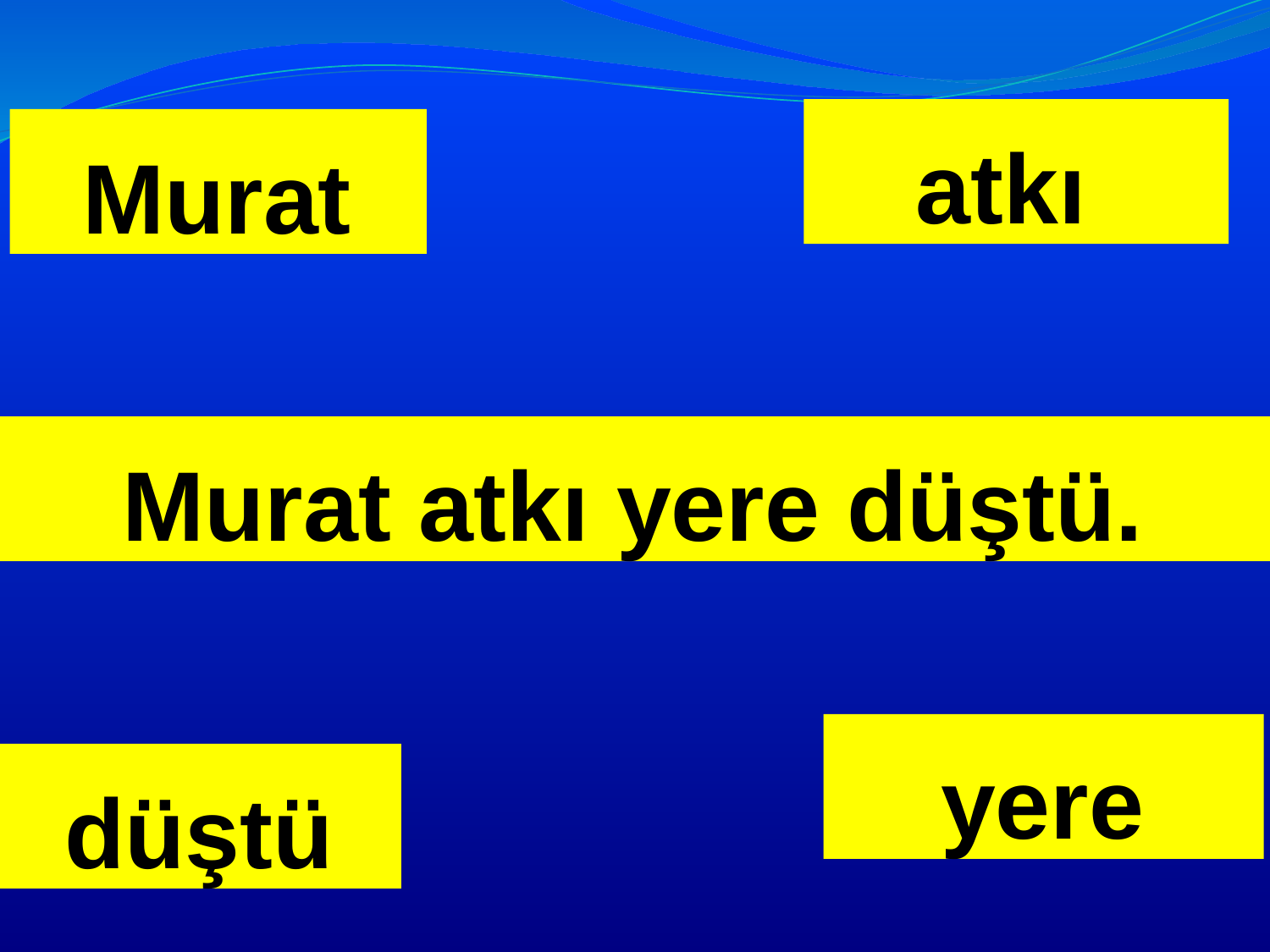

atkı
# Murat
Murat atkı yere düştü.
yere
düştü